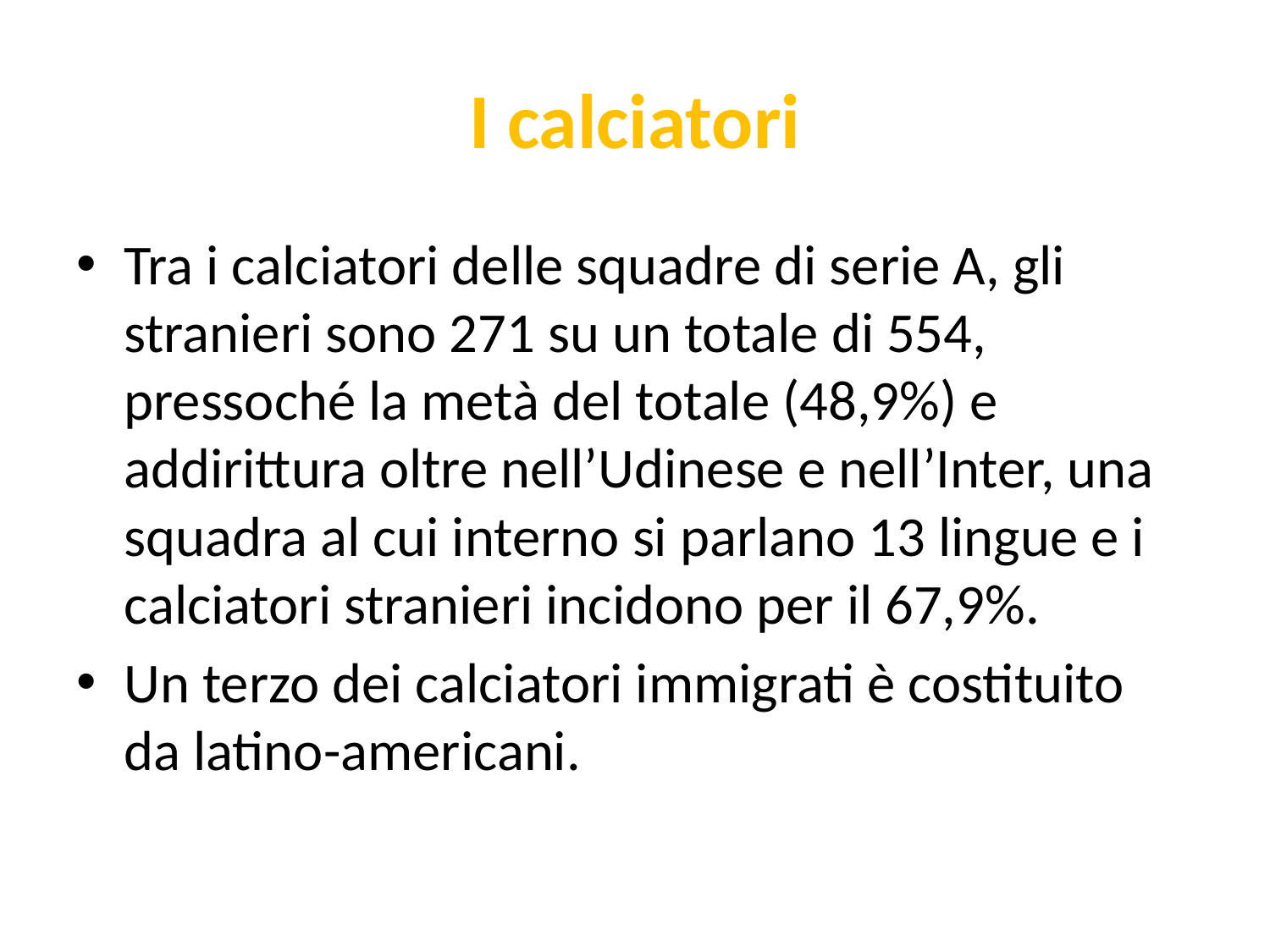

# I calciatori
Tra i calciatori delle squadre di serie A, gli stranieri sono 271 su un totale di 554, pressoché la metà del totale (48,9%) e addirittura oltre nell’Udinese e nell’Inter, una squadra al cui interno si parlano 13 lingue e i calciatori stranieri incidono per il 67,9%.
Un terzo dei calciatori immigrati è costituito da latino-americani.